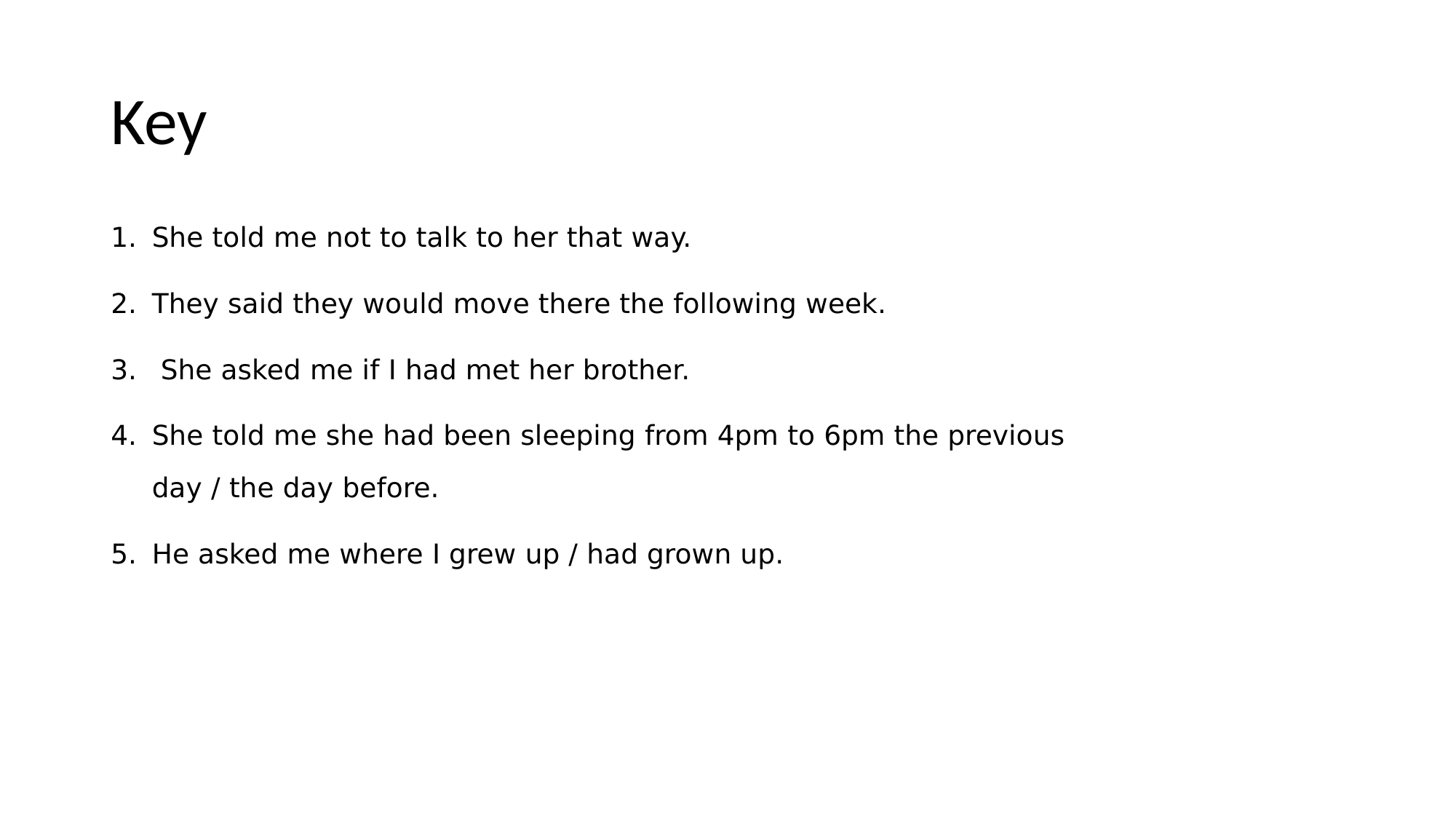

# Key
She told me not to talk to her that way.
They said they would move there the following week.
 She asked me if I had met her brother.
She told me she had been sleeping from 4pm to 6pm the previous day / the day before.
He asked me where I grew up / had grown up.